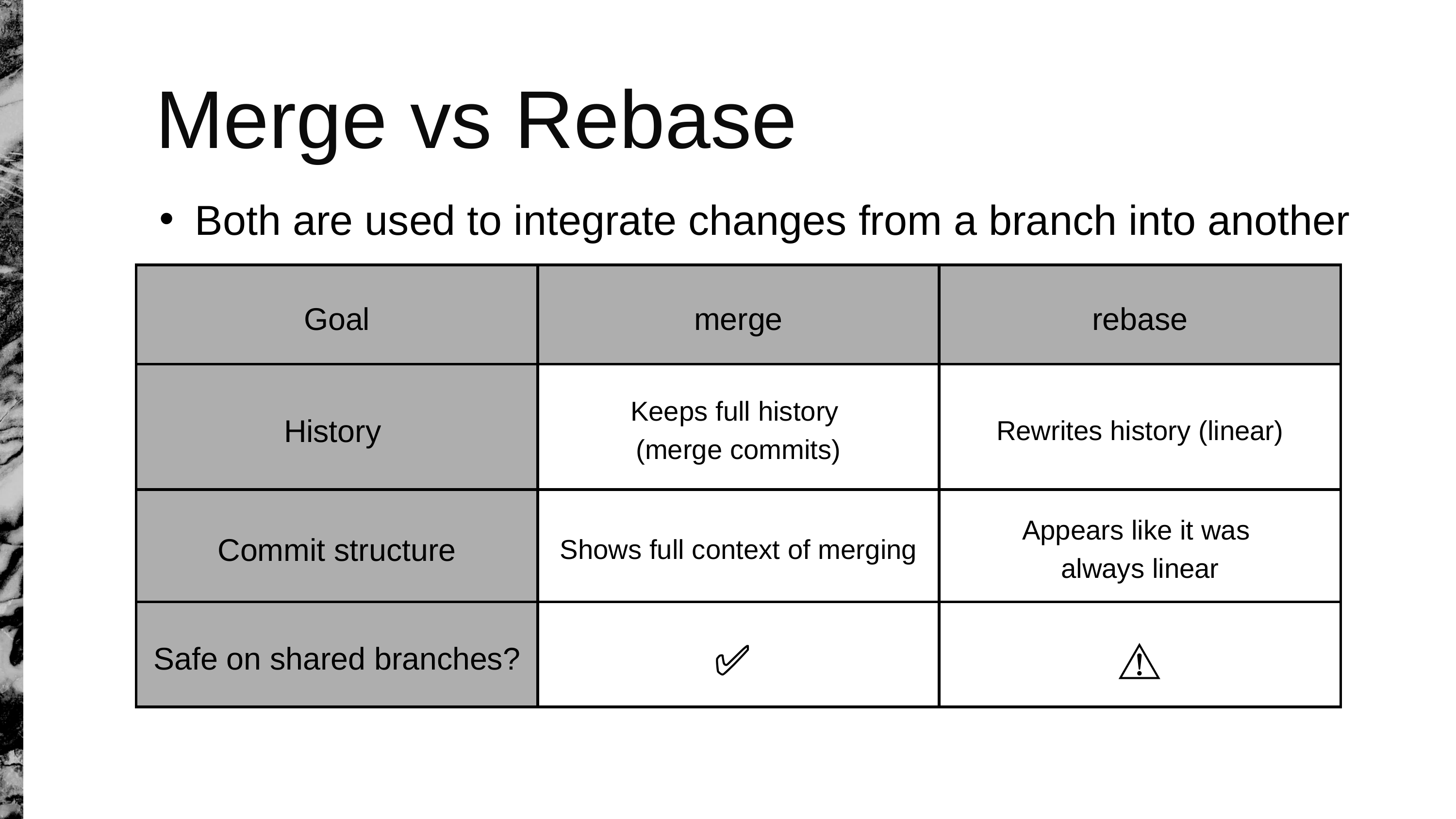

Merge vs Rebase
Both are used to integrate changes from a branch into another
| Goal | merge | rebase |
| --- | --- | --- |
| History | Keeps full history (merge commits) | Rewrites history (linear) |
| Commit structure | Shows full context of merging | Appears like it was always linear |
| Safe on shared branches? | ✅ | ⚠️ |